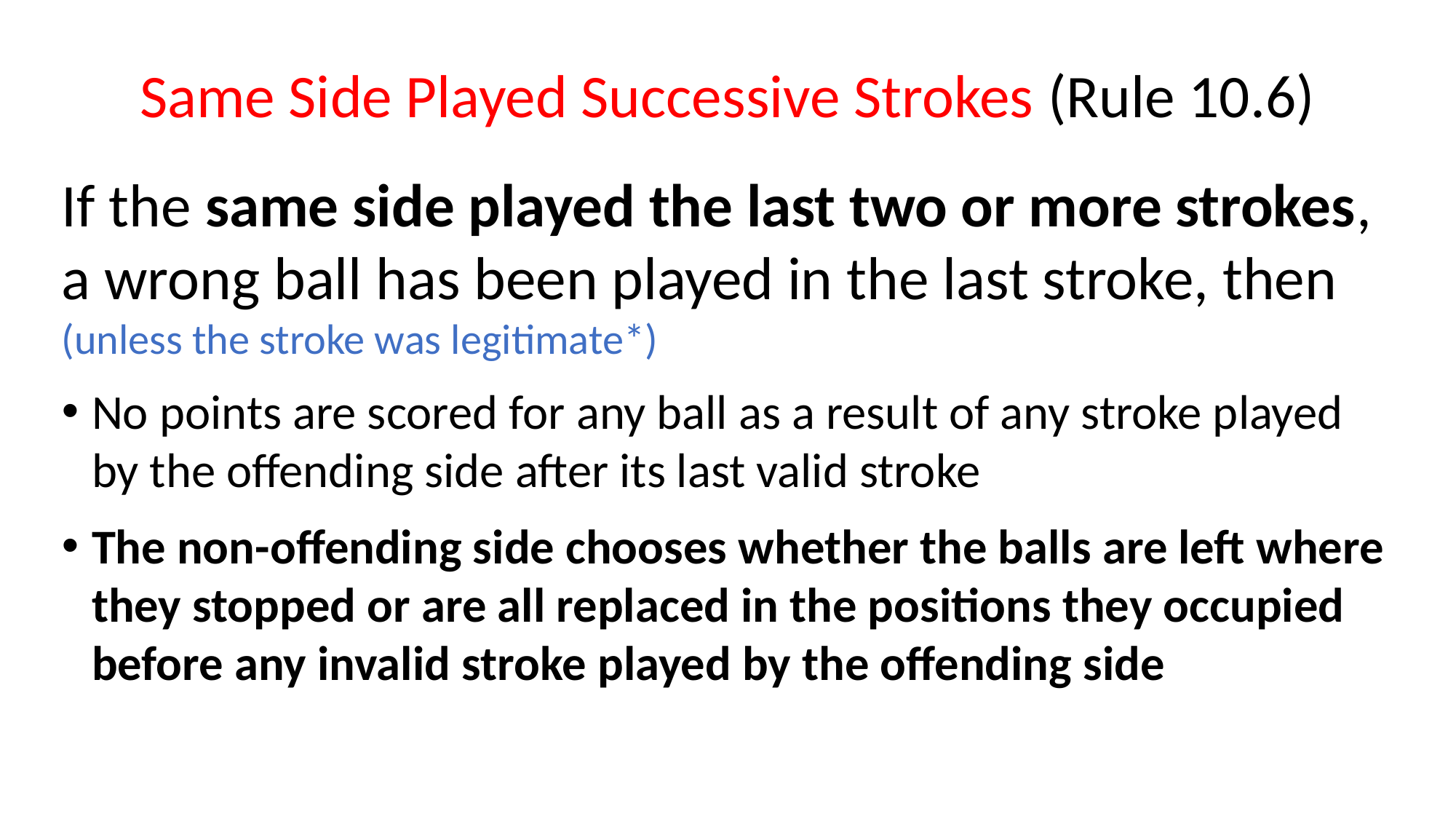

# Same Side Played Successive Strokes (Rule 10.6)
If the same side played the last two or more strokes, a wrong ball has been played in the last stroke, then
(unless the stroke was legitimate*)
No points are scored for any ball as a result of any stroke played by the offending side after its last valid stroke
The non-offending side chooses whether the balls are left where they stopped or are all replaced in the positions they occupied before any invalid stroke played by the offending side